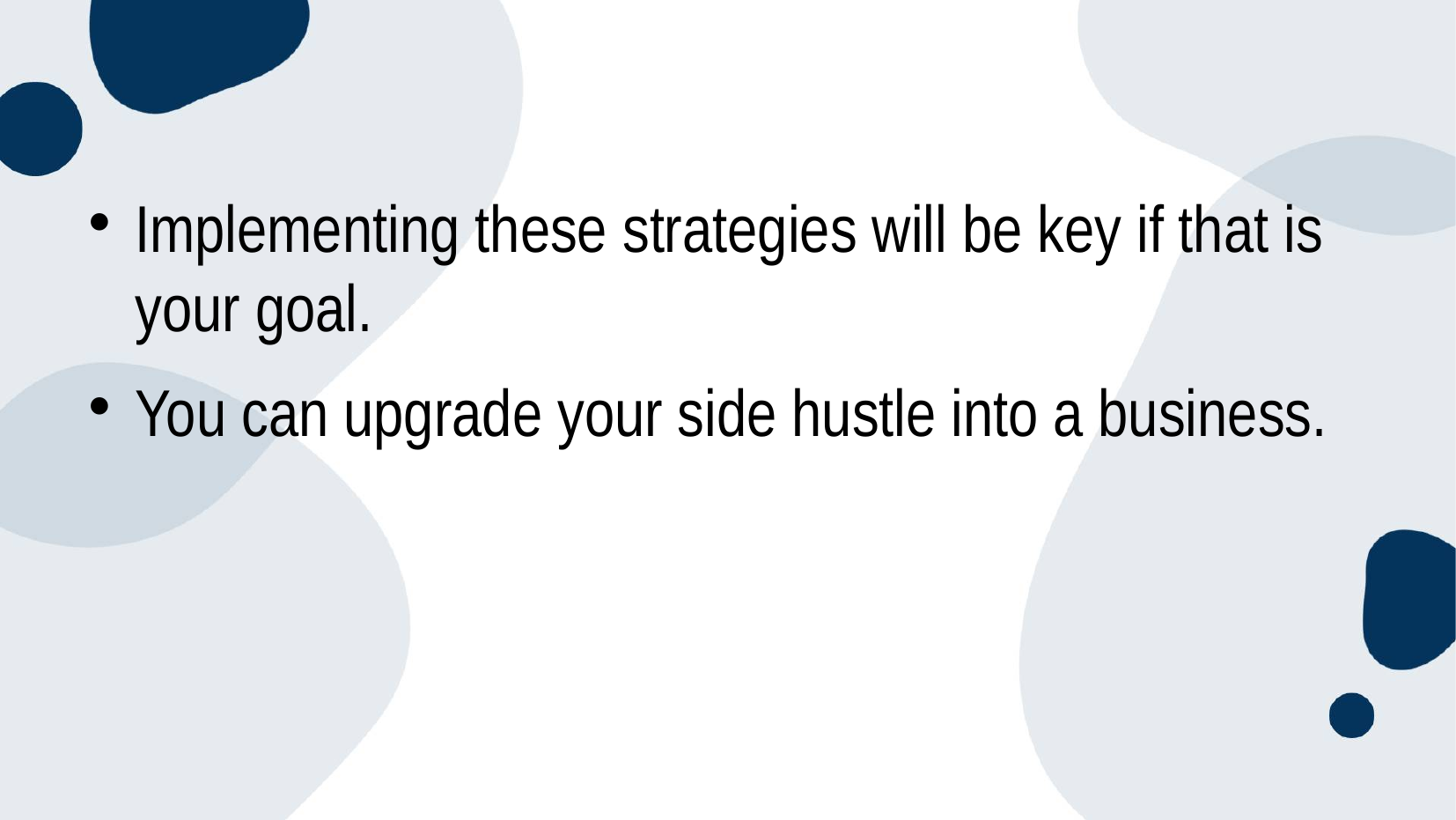

#
Implementing these strategies will be key if that is your goal.
You can upgrade your side hustle into a business.